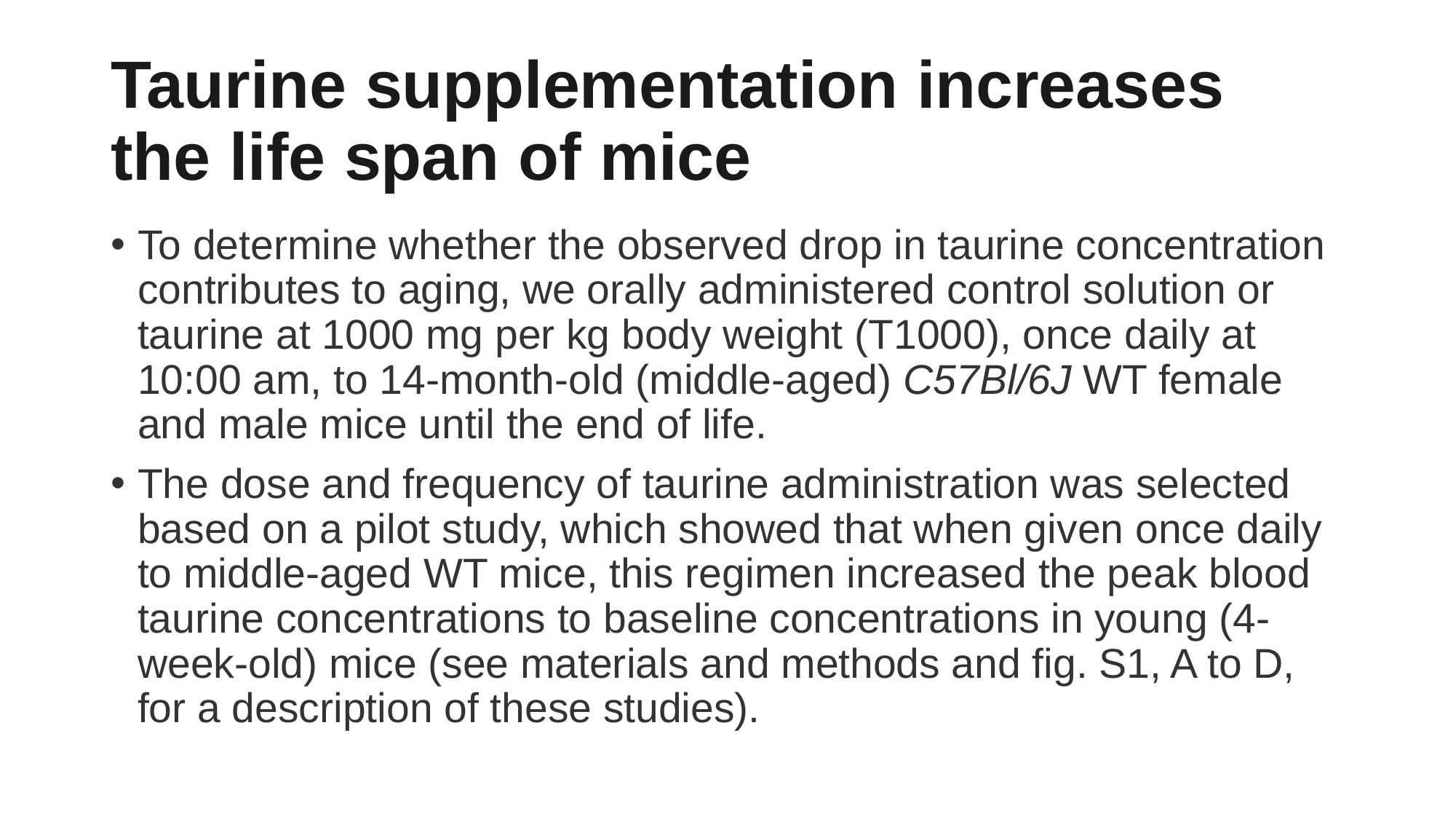

# Taurine supplementation increases the life span of mice
To determine whether the observed drop in taurine concentration contributes to aging, we orally administered control solution or taurine at 1000 mg per kg body weight (T1000), once daily at 10:00 am, to 14-month-old (middle-aged) C57Bl/6J WT female and male mice until the end of life.
The dose and frequency of taurine administration was selected based on a pilot study, which showed that when given once daily to middle-aged WT mice, this regimen increased the peak blood taurine concentrations to baseline concentrations in young (4-week-old) mice (see materials and methods and fig. S1, A to D, for a description of these studies).